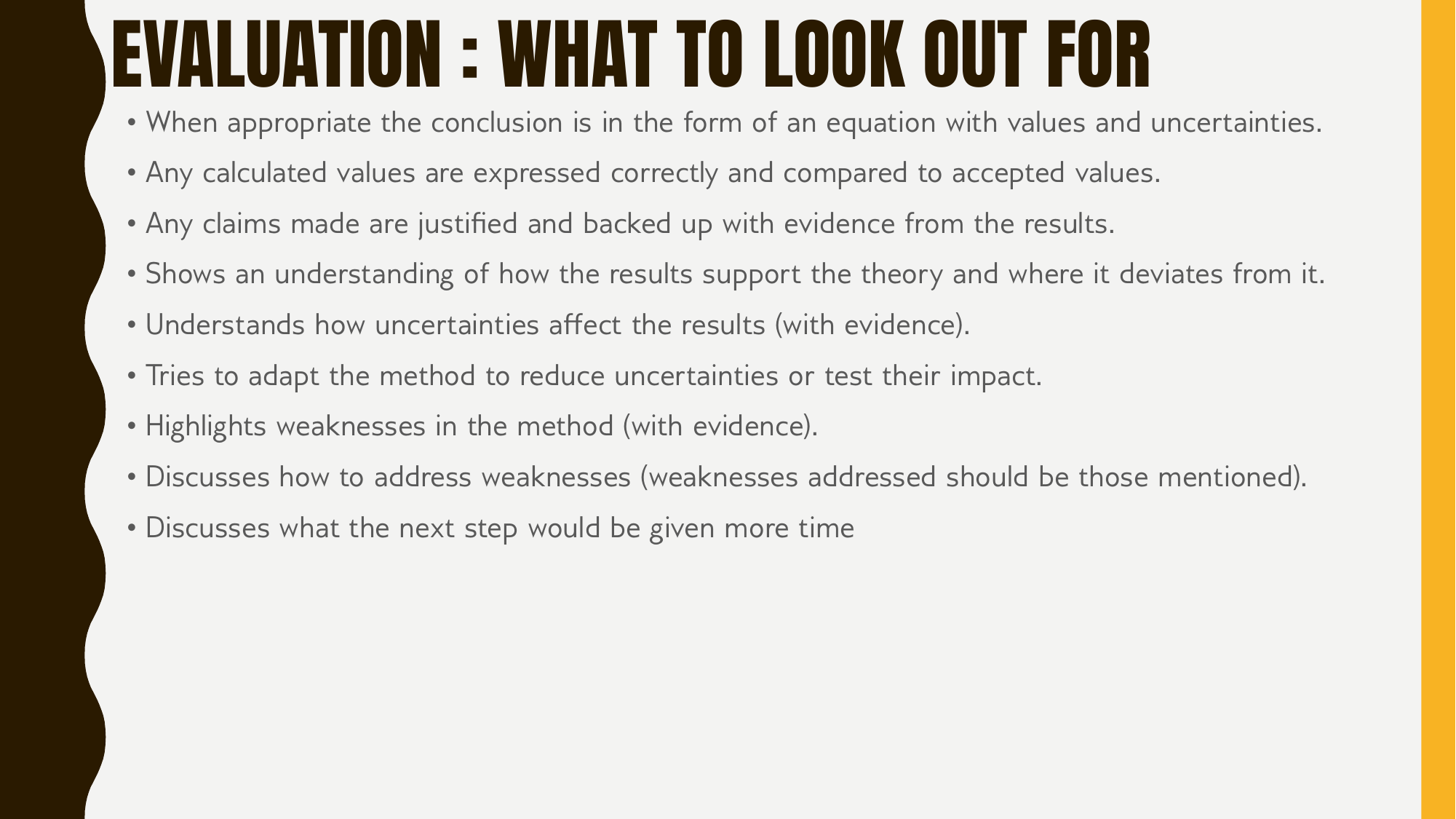

# EVALUATION : WHAT TO LOOK OUT FOR
• When appropriate the conclusion is in the form of an equation with values and uncertainties.
• Any calculated values are expressed correctly and compared to accepted values.
• Any claims made are justified and backed up with evidence from the results.
• Shows an understanding of how the results support the theory and where it deviates from it.
• Understands how uncertainties affect the results (with evidence).
• Tries to adapt the method to reduce uncertainties or test their impact.
• Highlights weaknesses in the method (with evidence).
• Discusses how to address weaknesses (weaknesses addressed should be those mentioned).
• Discusses what the next step would be given more time